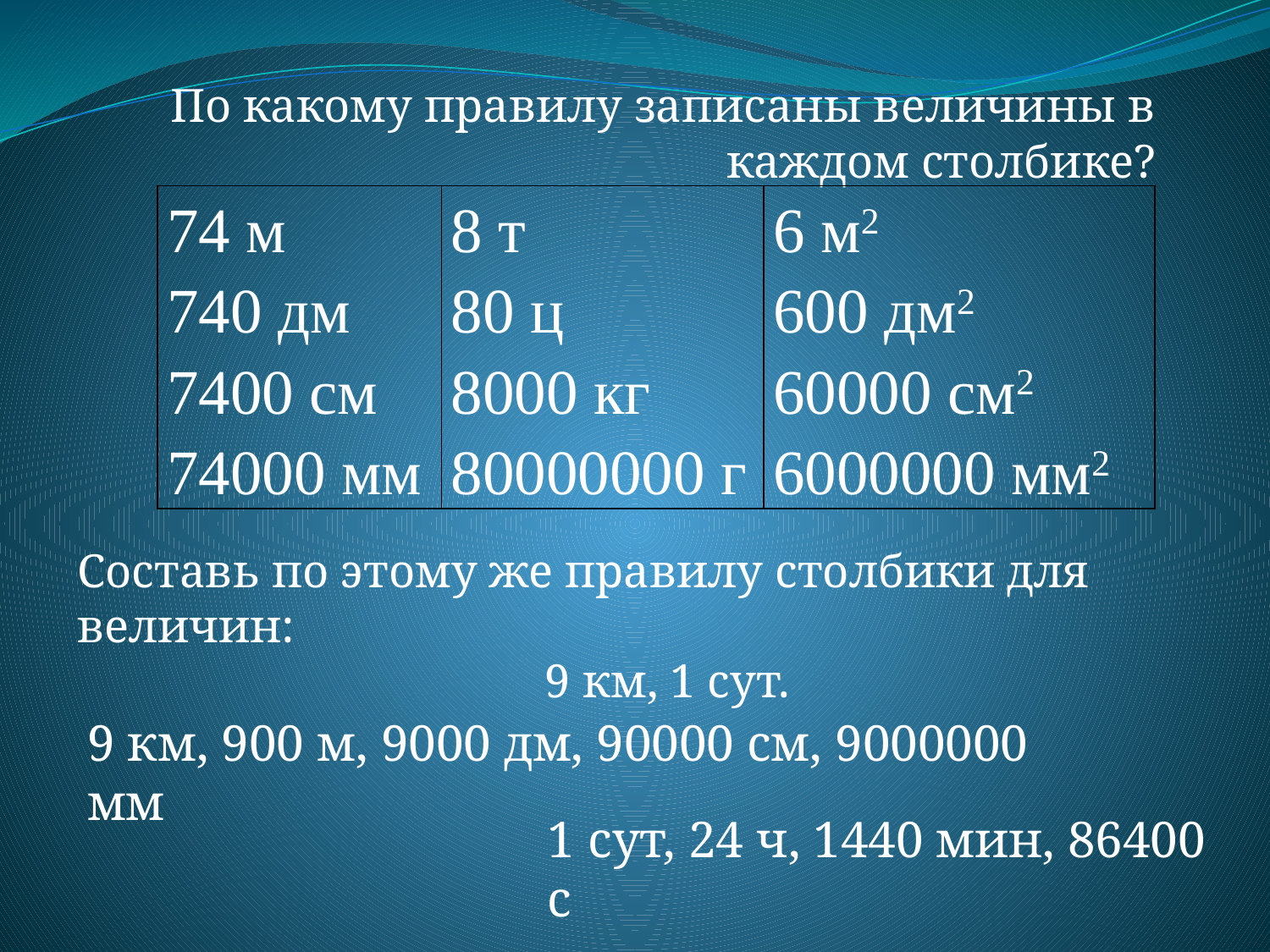

По какому правилу записаны величины в каждом столбике?
| 74 м 740 дм 7400 см 74000 мм | 8 т 80 ц 8000 кг 80000000 г | 6 м2 600 дм2 60000 см2 6000000 мм2 |
| --- | --- | --- |
Составь по этому же правилу столбики для величин:
9 км, 1 сут.
9 км, 900 м, 9000 дм, 90000 см, 9000000 мм
1 сут, 24 ч, 1440 мин, 86400 с